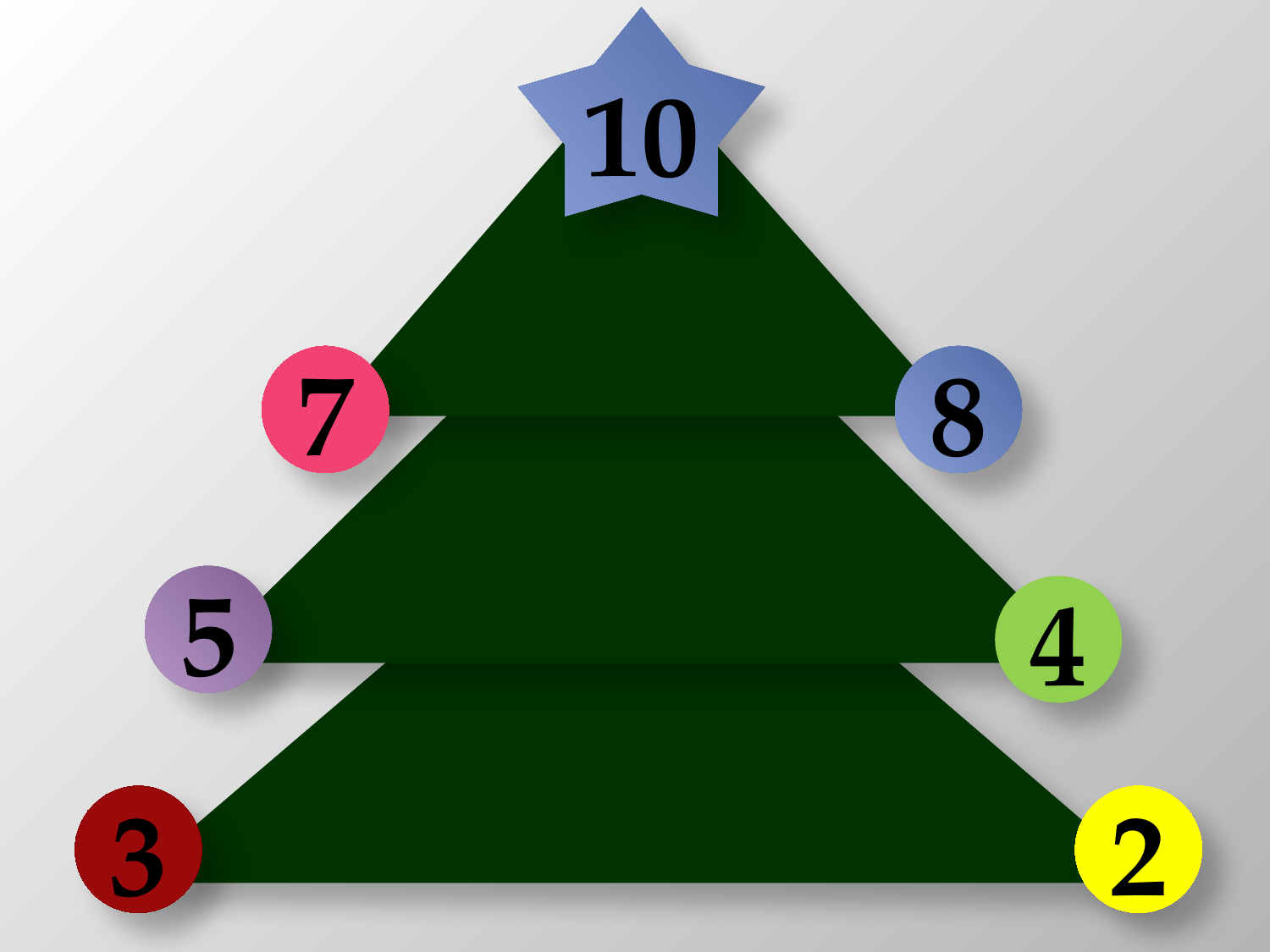

10

7
8

5
4
3
2